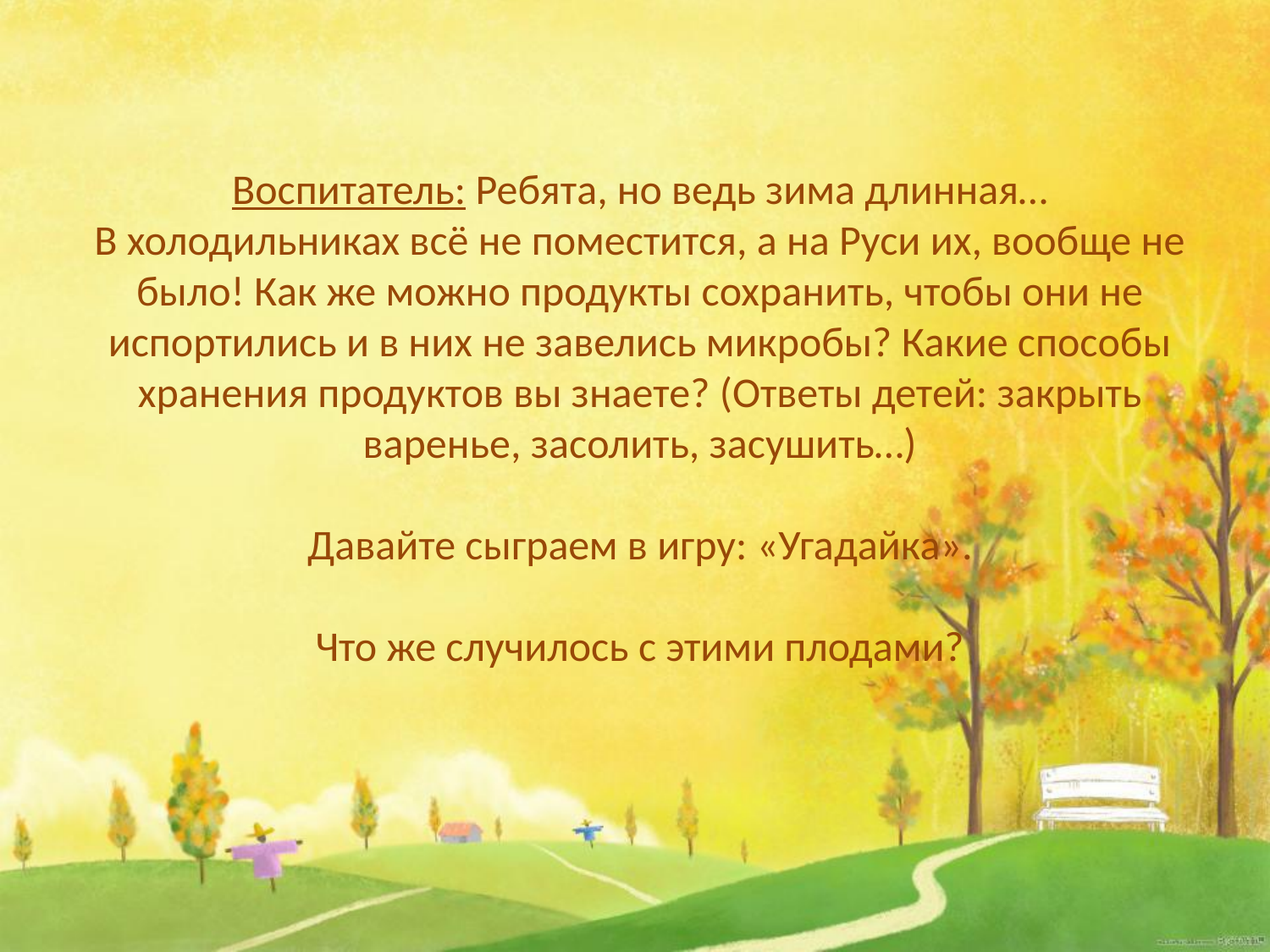

Воспитатель: Ребята, но ведь зима длинная…
В холодильниках всё не поместится, а на Руси их, вообще не было! Как же можно продукты сохранить, чтобы они не испортились и в них не завелись микробы? Какие способы хранения продуктов вы знаете? (Ответы детей: закрыть варенье, засолить, засушить…)

Давайте сыграем в игру: «Угадайка».

Что же случилось с этими плодами?